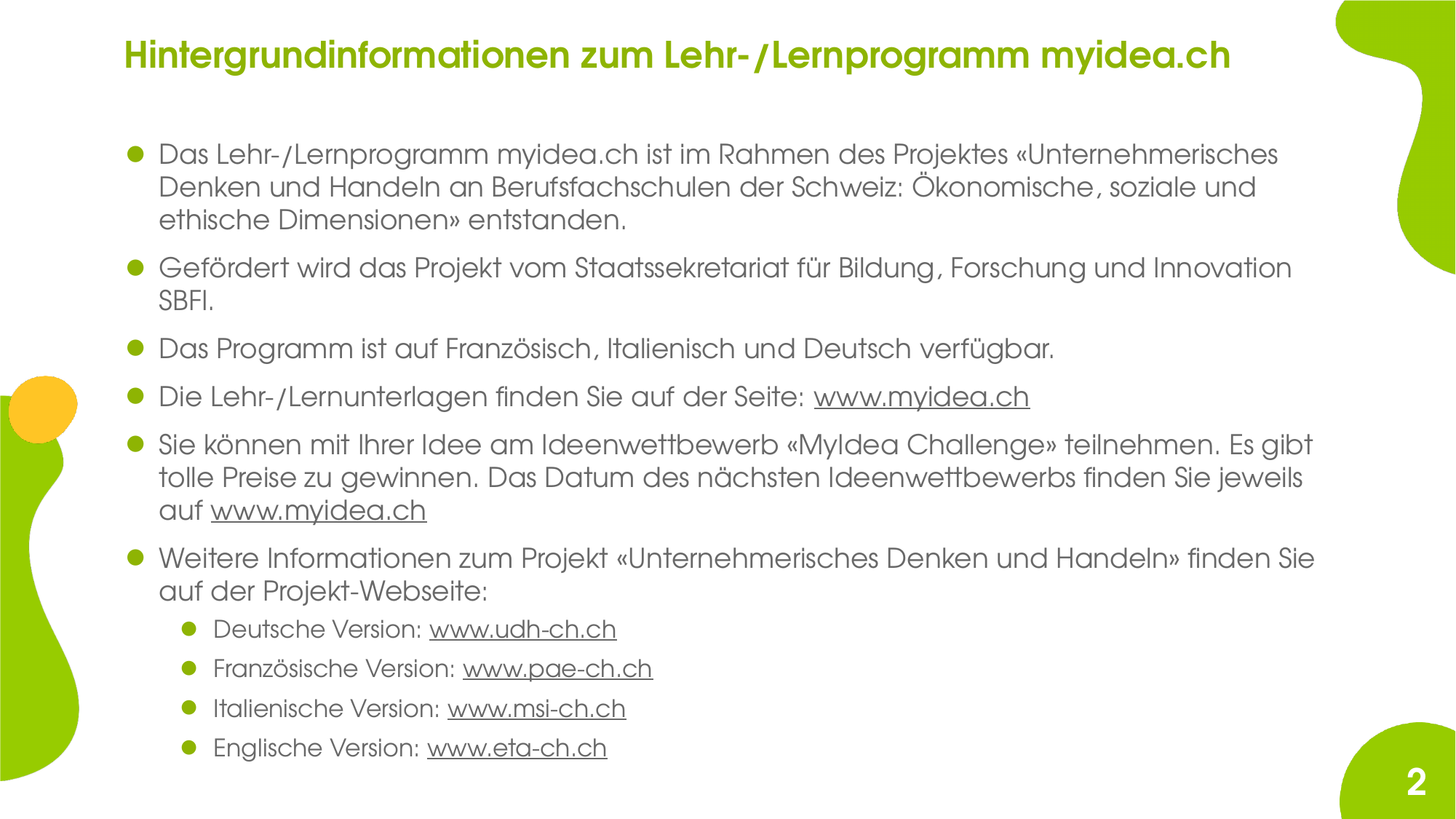

Hintergrundinformationen zum Lehr-/Lernprogramm myidea.ch
Das Lehr-/Lernprogramm myidea.ch ist im Rahmen des Projektes «Unternehmerisches Denken und Handeln an Berufsfachschulen der Schweiz: Ökonomische, soziale und ethische Dimensionen» entstanden.
Gefördert wird das Projekt vom Staatssekretariat für Bildung, Forschung und Innovation SBFI.
Das Programm ist auf Französisch, Italienisch und Deutsch verfügbar.
Die Lehr-/Lernunterlagen finden Sie auf der Seite: www.myidea.ch
Sie können mit Ihrer Idee am Ideenwettbewerb «MyIdea Challenge» teilnehmen. Es gibt tolle Preise zu gewinnen. Das Datum des nächsten Ideenwettbewerbs finden Sie jeweils auf www.myidea.ch
Weitere Informationen zum Projekt «Unternehmerisches Denken und Handeln» finden Sie auf der Projekt-Webseite:
Deutsche Version: www.udh-ch.ch
Französische Version: www.pae-ch.ch
Italienische Version: www.msi-ch.ch
Englische Version: www.eta-ch.ch

2